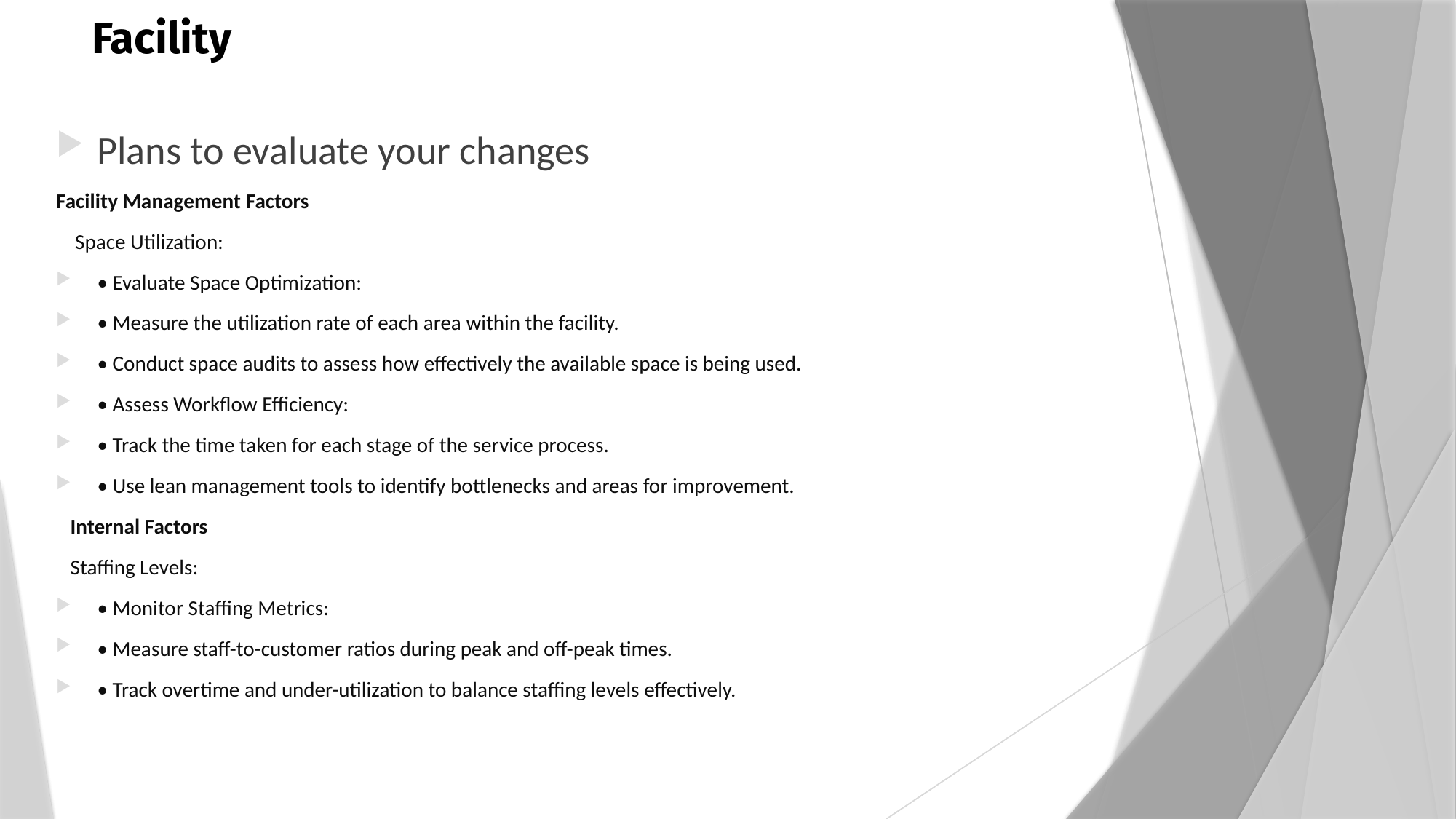

# Facility

Plans to evaluate your changes
Facility Management Factors
    Space Utilization:
• Evaluate Space Optimization:
• Measure the utilization rate of each area within the facility.
• Conduct space audits to assess how effectively the available space is being used.
• Assess Workflow Efficiency:
• Track the time taken for each stage of the service process.
• Use lean management tools to identify bottlenecks and areas for improvement.
   Internal Factors
   Staffing Levels:
• Monitor Staffing Metrics:
• Measure staff-to-customer ratios during peak and off-peak times.
• Track overtime and under-utilization to balance staffing levels effectively.